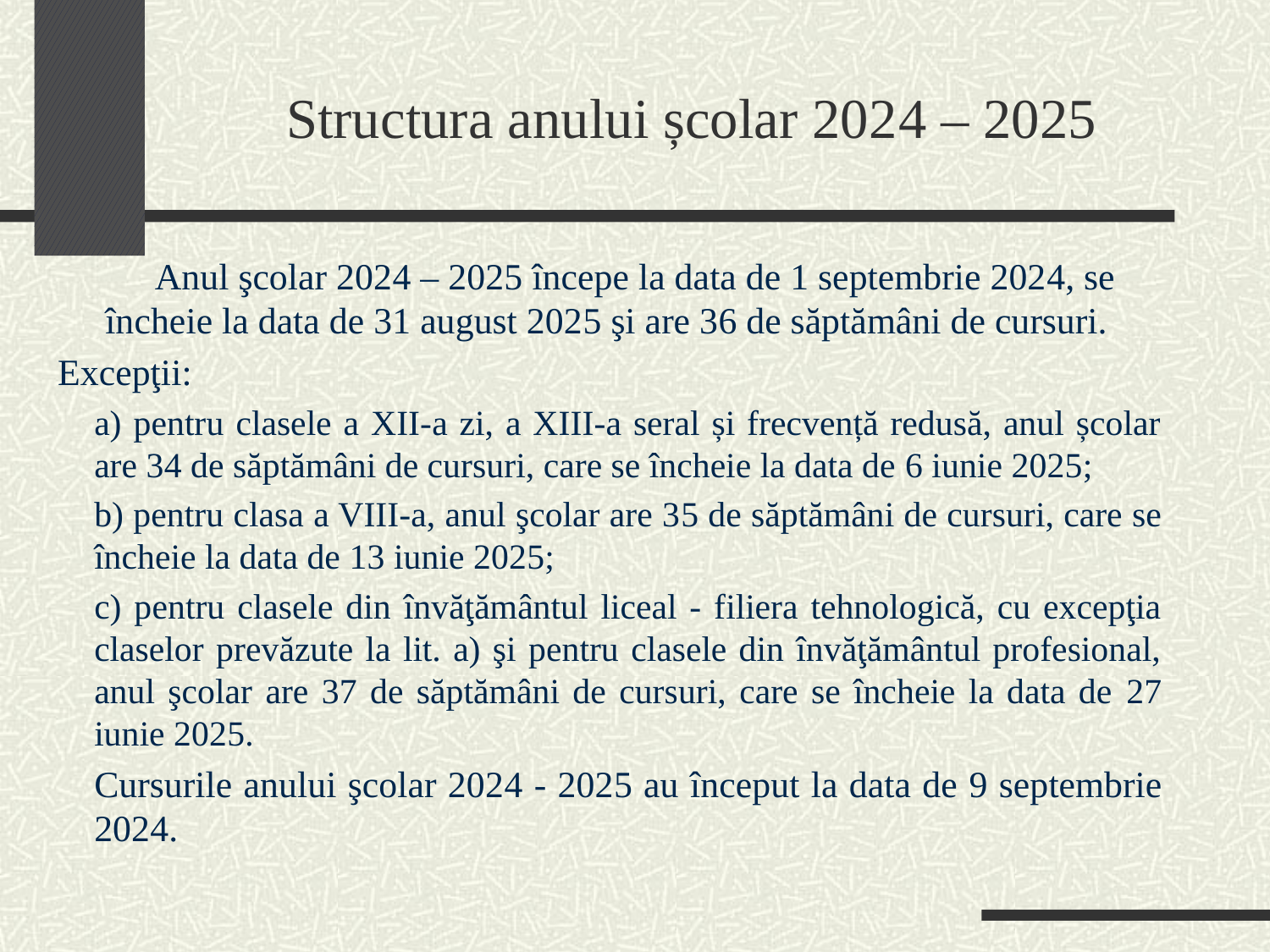

# Structura anului școlar 2024 – 2025
Anul şcolar 2024 – 2025 începe la data de 1 septembrie 2024, se încheie la data de 31 august 2025 şi are 36 de săptămâni de cursuri.
Excepţii:
a) pentru clasele a XII-a zi, a XIII-a seral și frecvență redusă, anul școlar are 34 de săptămâni de cursuri, care se încheie la data de 6 iunie 2025;
b) pentru clasa a VIII-a, anul şcolar are 35 de săptămâni de cursuri, care se încheie la data de 13 iunie 2025;
c) pentru clasele din învăţământul liceal - filiera tehnologică, cu excepţia claselor prevăzute la lit. a) şi pentru clasele din învăţământul profesional, anul şcolar are 37 de săptămâni de cursuri, care se încheie la data de 27 iunie 2025.
Cursurile anului şcolar 2024 - 2025 au început la data de 9 septembrie 2024.